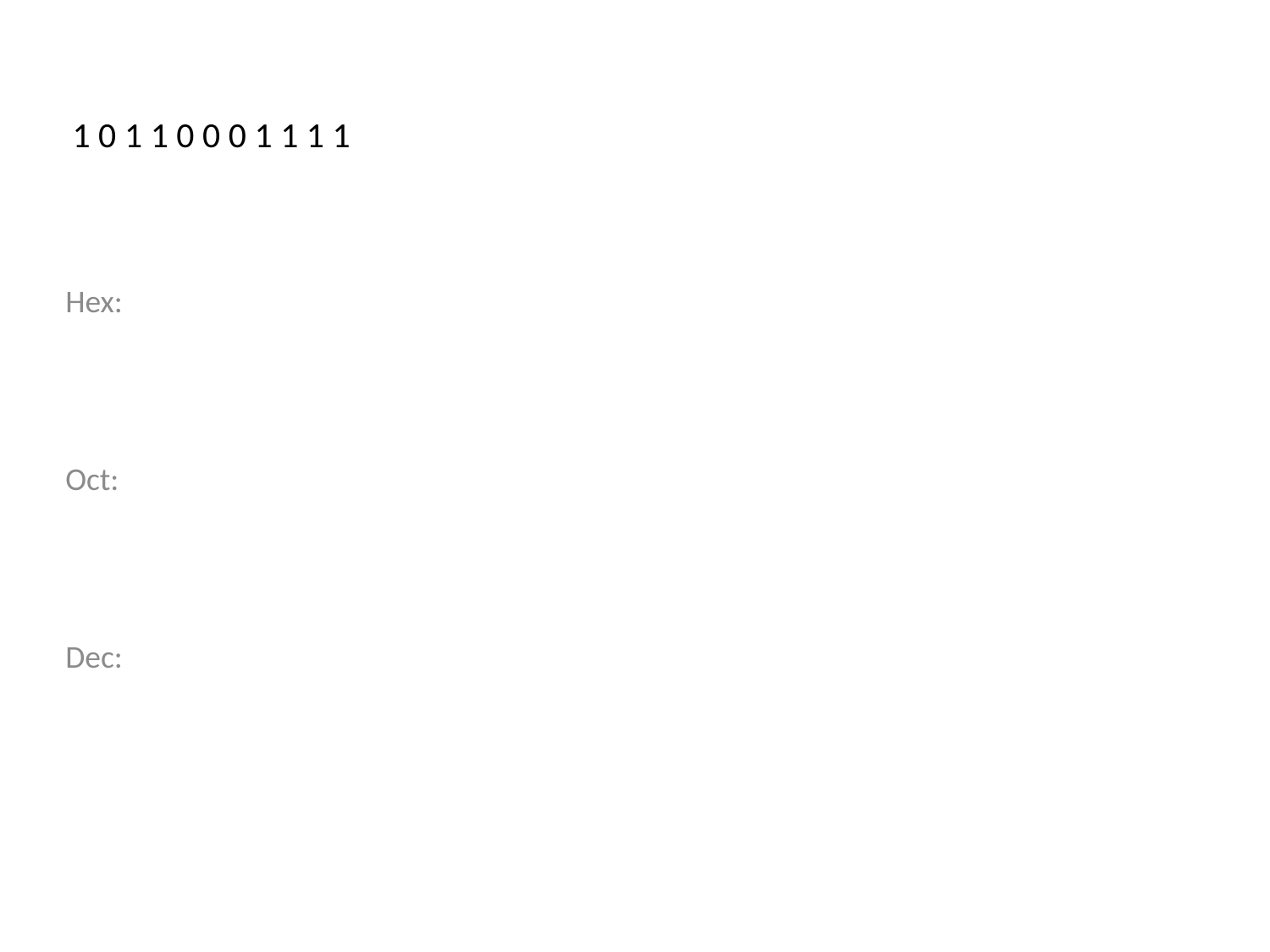

# 1 0 1 1 0 0 0 1 1 1 1
Hex:

Oct:

Dec: